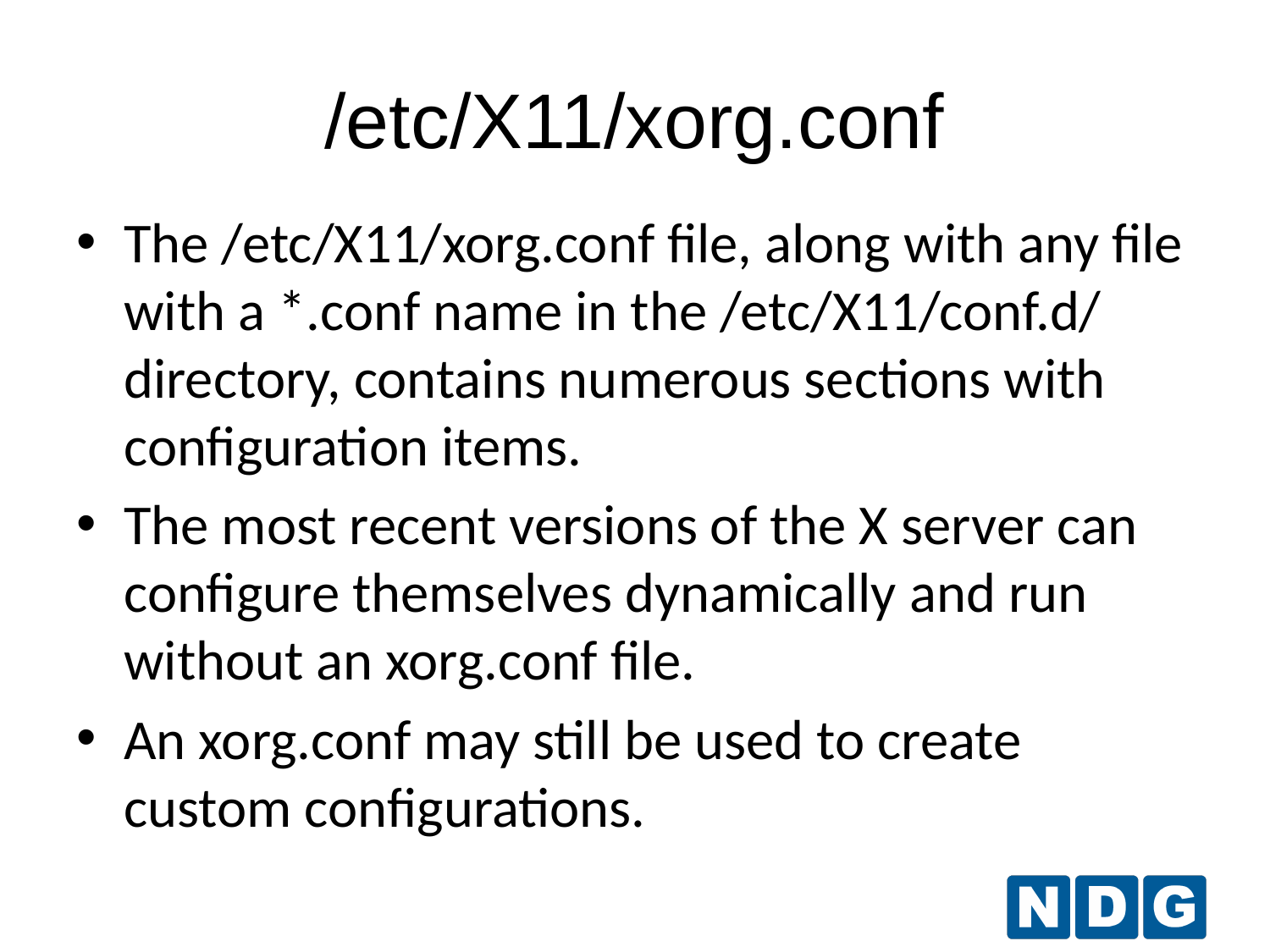

# /etc/X11/xorg.conf
The /etc/X11/xorg.conf file, along with any file with a *.conf name in the /etc/X11/conf.d/ directory, contains numerous sections with configuration items.
The most recent versions of the X server can configure themselves dynamically and run without an xorg.conf file.
An xorg.conf may still be used to create custom configurations.